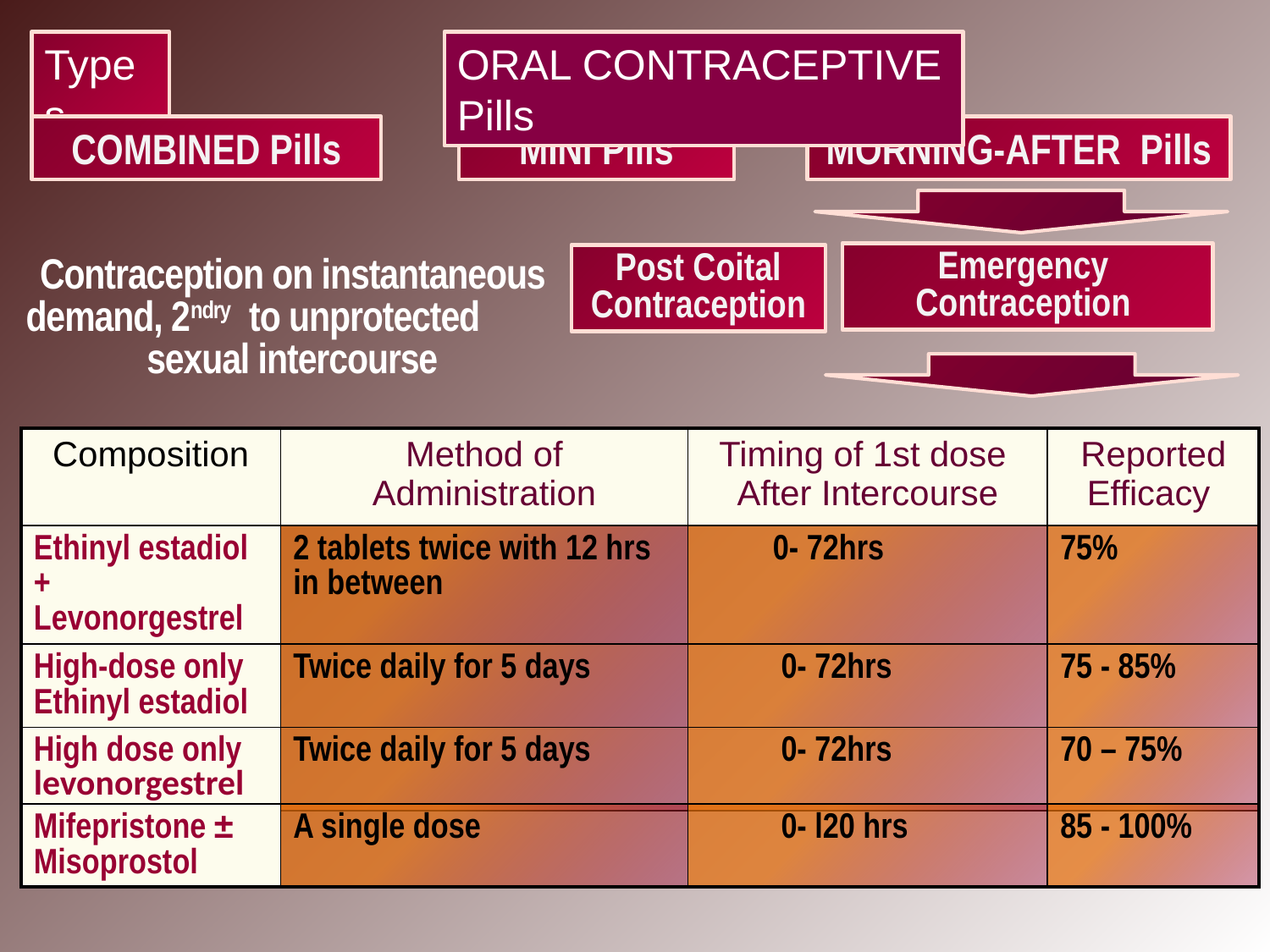

Types
ORAL CONTRACEPTIVE Pills
COMBINED Pills
MINI Pills
MORNING-AFTER  Pills

Emergency  Contraception
Post Coital Contraception
Contraception on instantaneous demand, 2ndry  to unprotected          sexual intercourse

| Composition | Method of Administration | Timing of 1st dose After Intercourse | Reported Efficacy |
| --- | --- | --- | --- |
| Ethinyl estadiol + Levonorgestrel | 2 tablets twice with 12 hrs in between | 0- 72hrs | 75% |
| High-dose only Ethinyl estadiol | Twice daily for 5 days | 0- 72hrs | 75 - 85% |
| High dose only levonorgestrel | Twice daily for 5 days | 0- 72hrs | 70 – 75% |
| Mifepristone ± Misoprostol | A single dose | 0- l20 hrs | 85 - 100% |
| --- | --- | --- | --- |